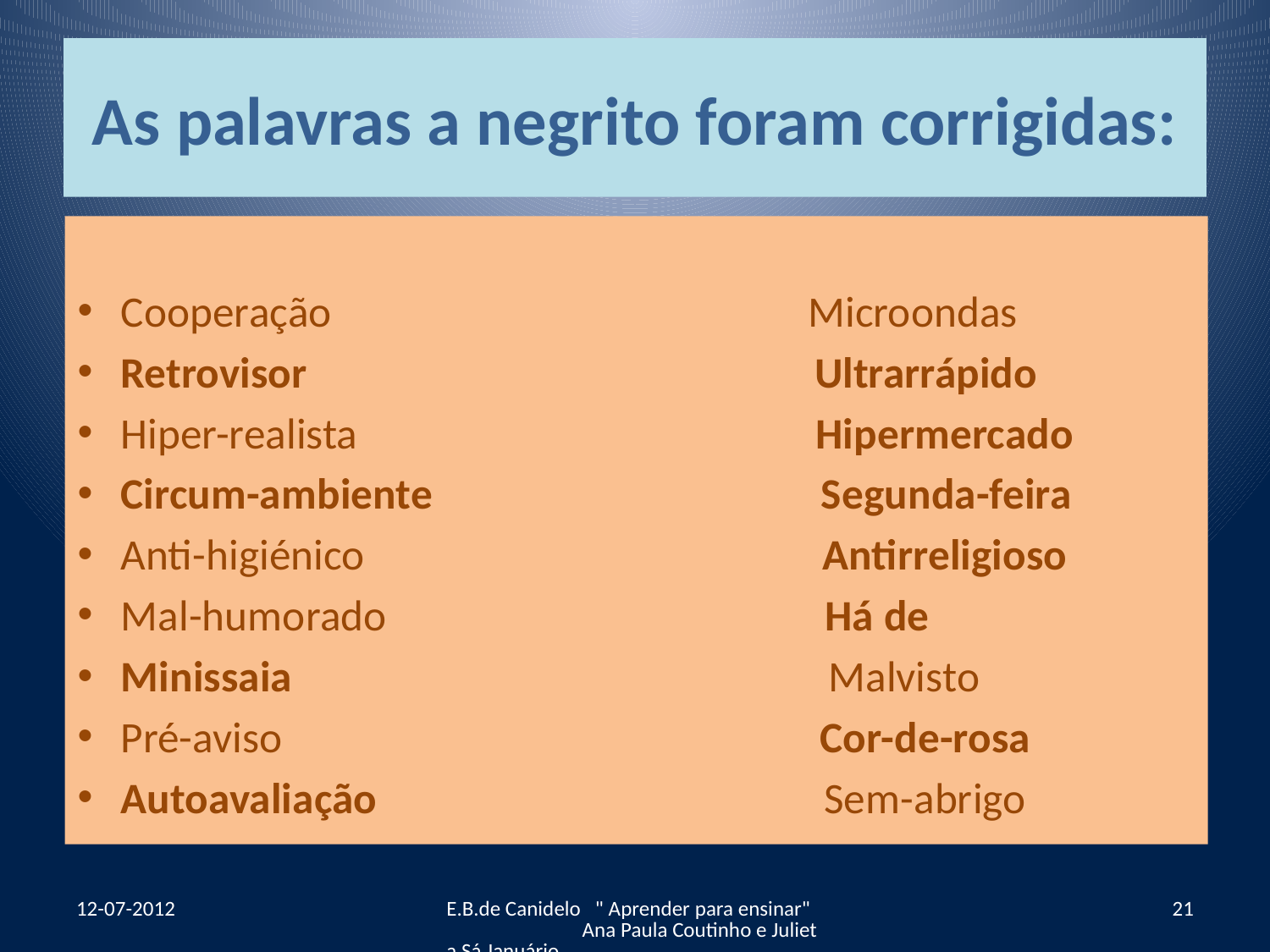

# As palavras a negrito foram corrigidas:

Cooperação                                                Microondas
Retrovisor                                                   Ultrarrápido
Hiper-realista                                              Hipermercado
Circum-ambiente                                       Segunda-feira
Anti-higiénico                                              Antirreligioso
Mal-humorado                                            Há de
Minissaia                                                      Malvisto
Pré-aviso                                                      Cor-de-rosa
Autoavaliação                                             Sem-abrigo
12-07-2012
E.B.de Canidelo   " Aprender para ensinar"                              Ana Paula Coutinho e Julieta Sá Januário
21